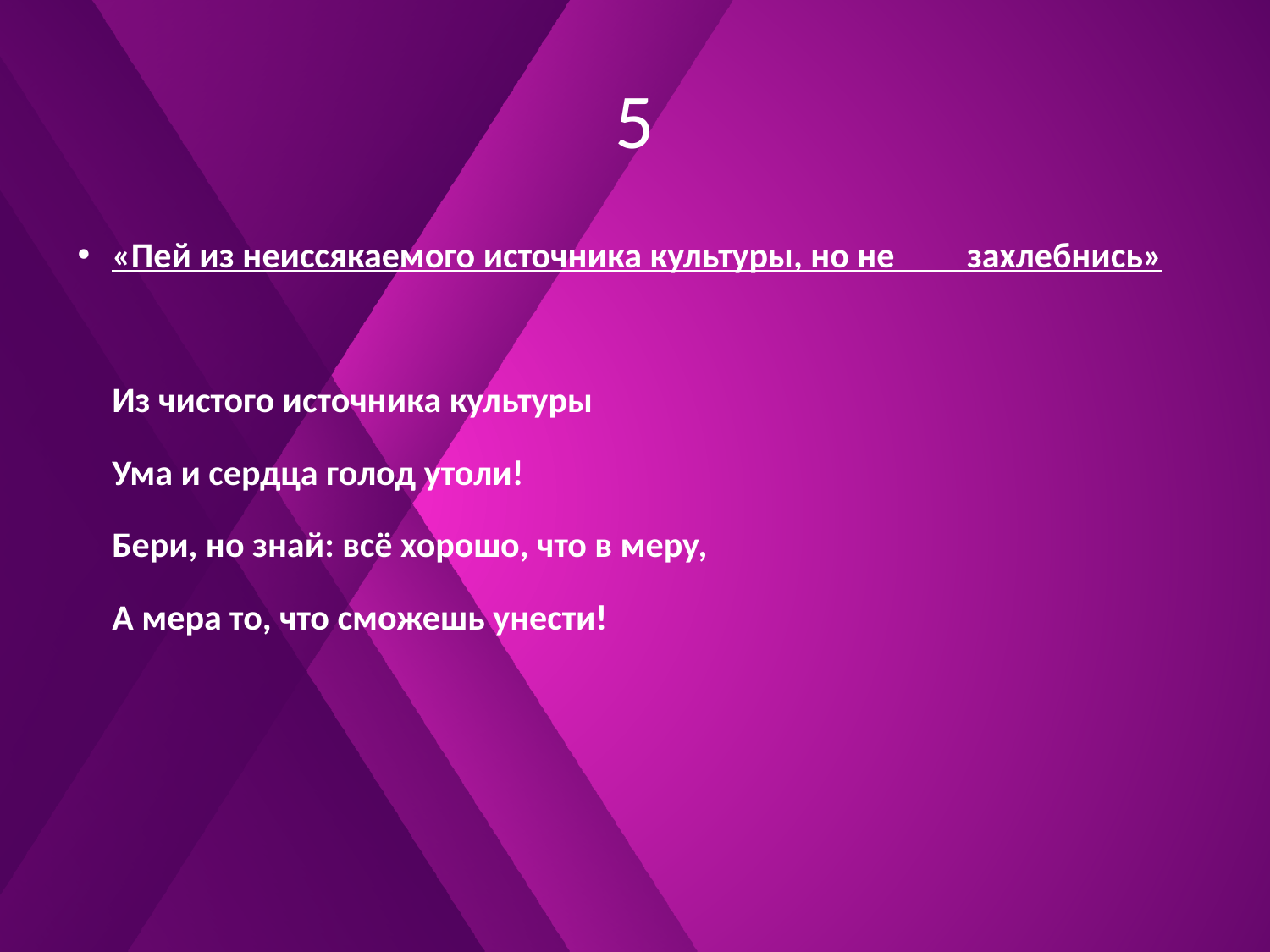

# 5
«Пей из неиссякаемого источника культуры, но не         захлебнись»
Из чистого источника культуры
Ума и сердца голод утоли!
Бери, но знай: всё хорошо, что в меру,
А мера то, что сможешь унести!